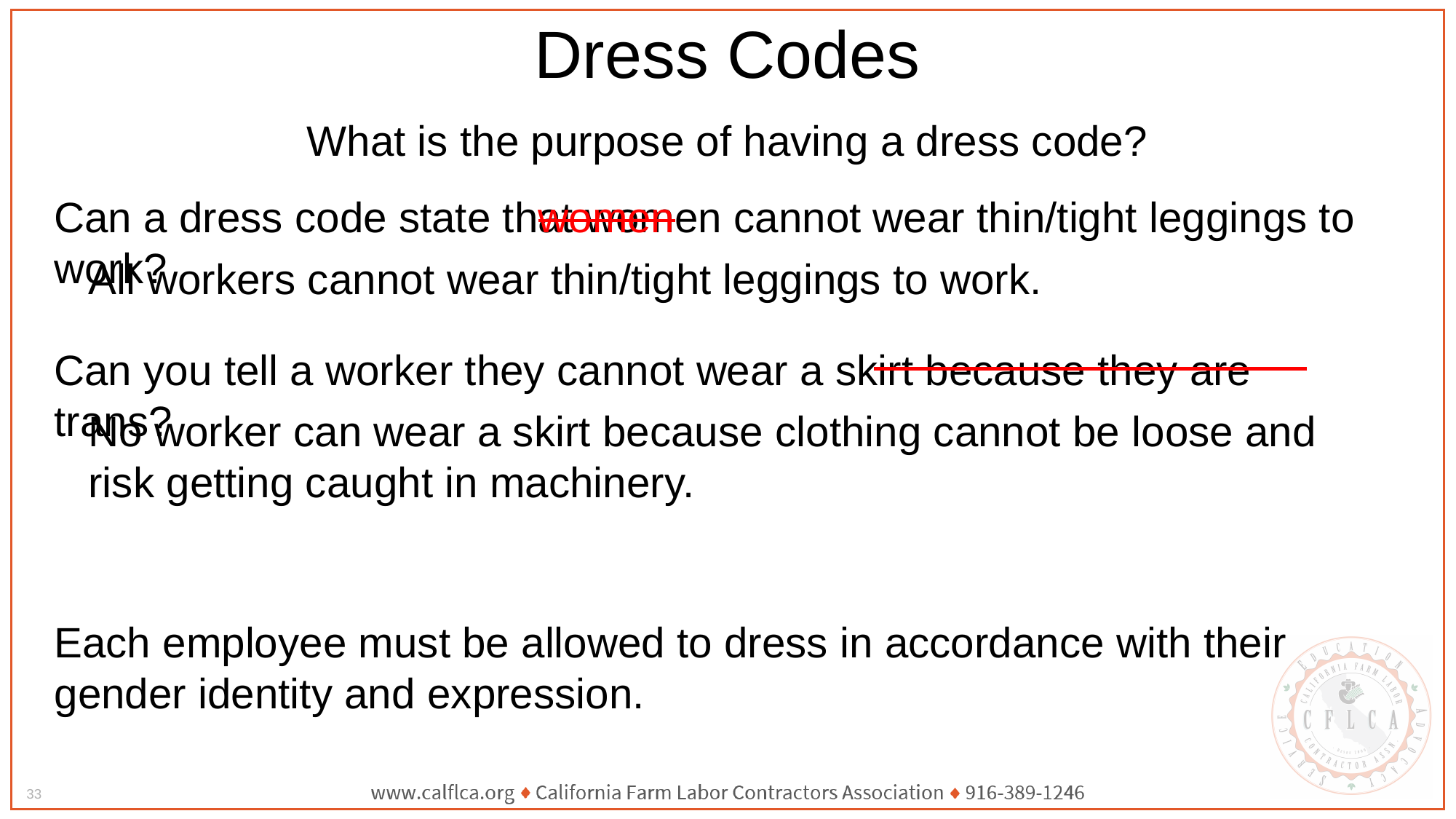

# Dress Codes
What is the purpose of having a dress code?
Can a dress code state that women cannot wear thin/tight leggings to work?
women
All workers cannot wear thin/tight leggings to work.
Can you tell a worker they cannot wear a skirt because they are trans?
No worker can wear a skirt because clothing cannot be loose and risk getting caught in machinery.

Each employee must be allowed to dress in accordance with their gender identity and expression.
33